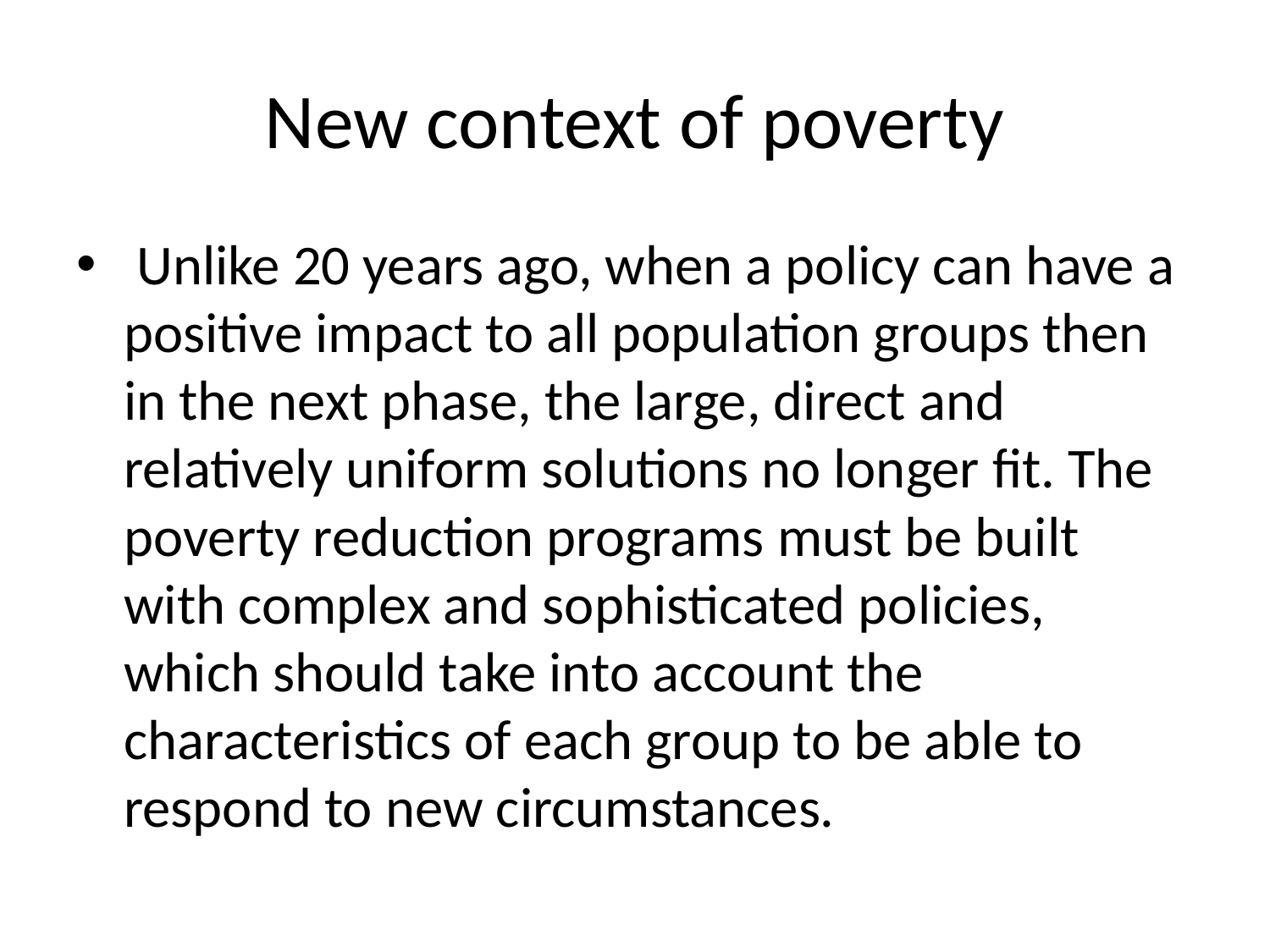

# New context of poverty
 Unlike 20 years ago, when a policy can have a positive impact to all population groups then in the next phase, the large, direct and relatively uniform solutions no longer fit. The poverty reduction programs must be built with complex and sophisticated policies, which should take into account the characteristics of each group to be able to respond to new circumstances.